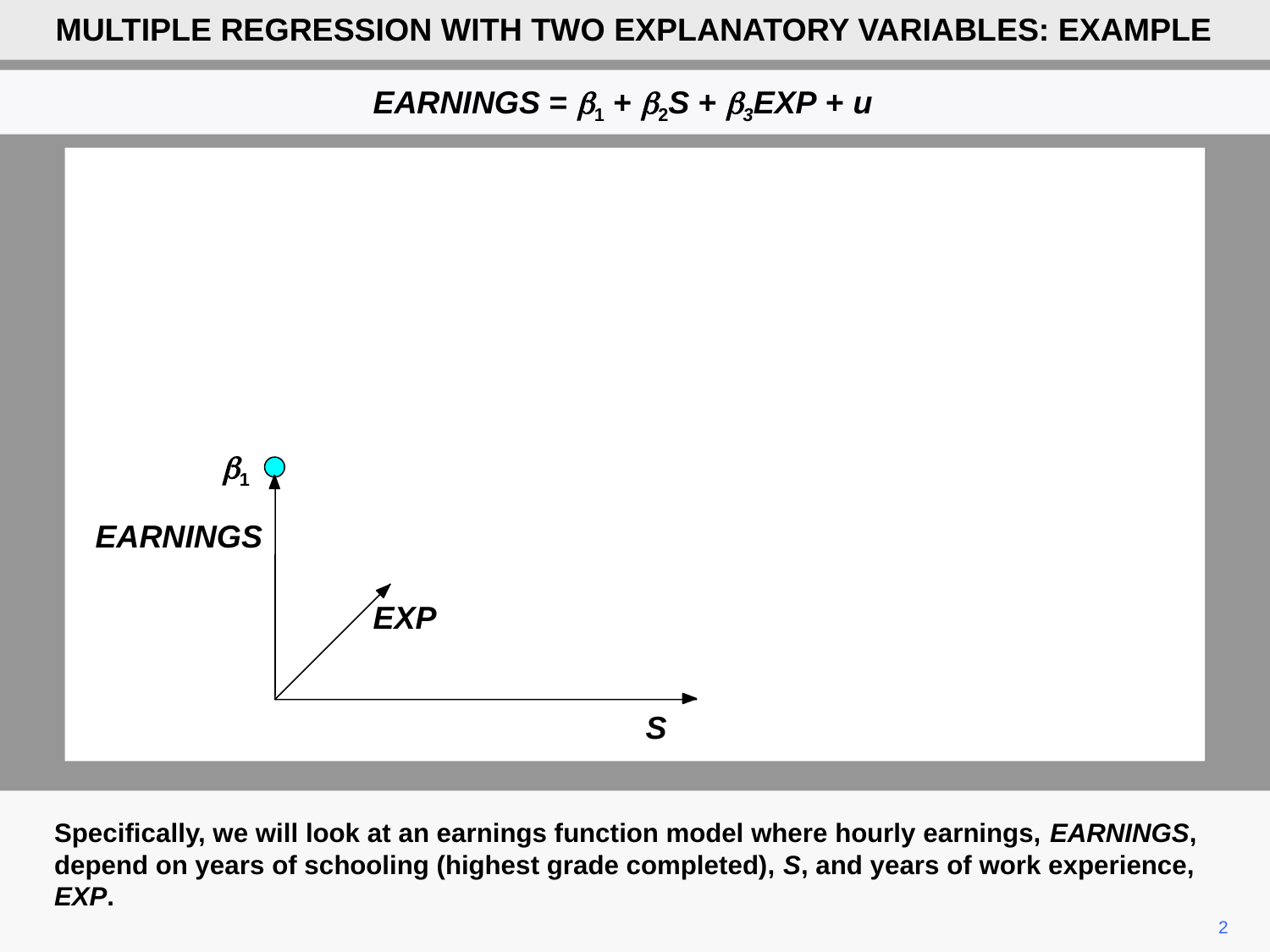

MULTIPLE REGRESSION WITH TWO EXPLANATORY VARIABLES: EXAMPLE

EARNINGS = β1 + β2S + β3EXP + u

β1

EARNINGS

EXP

S

Specifically, we will look at an earnings function model where hourly earnings, EARNINGS, depend on years of schooling (highest grade completed), S, and years of work experience, EXP.
2